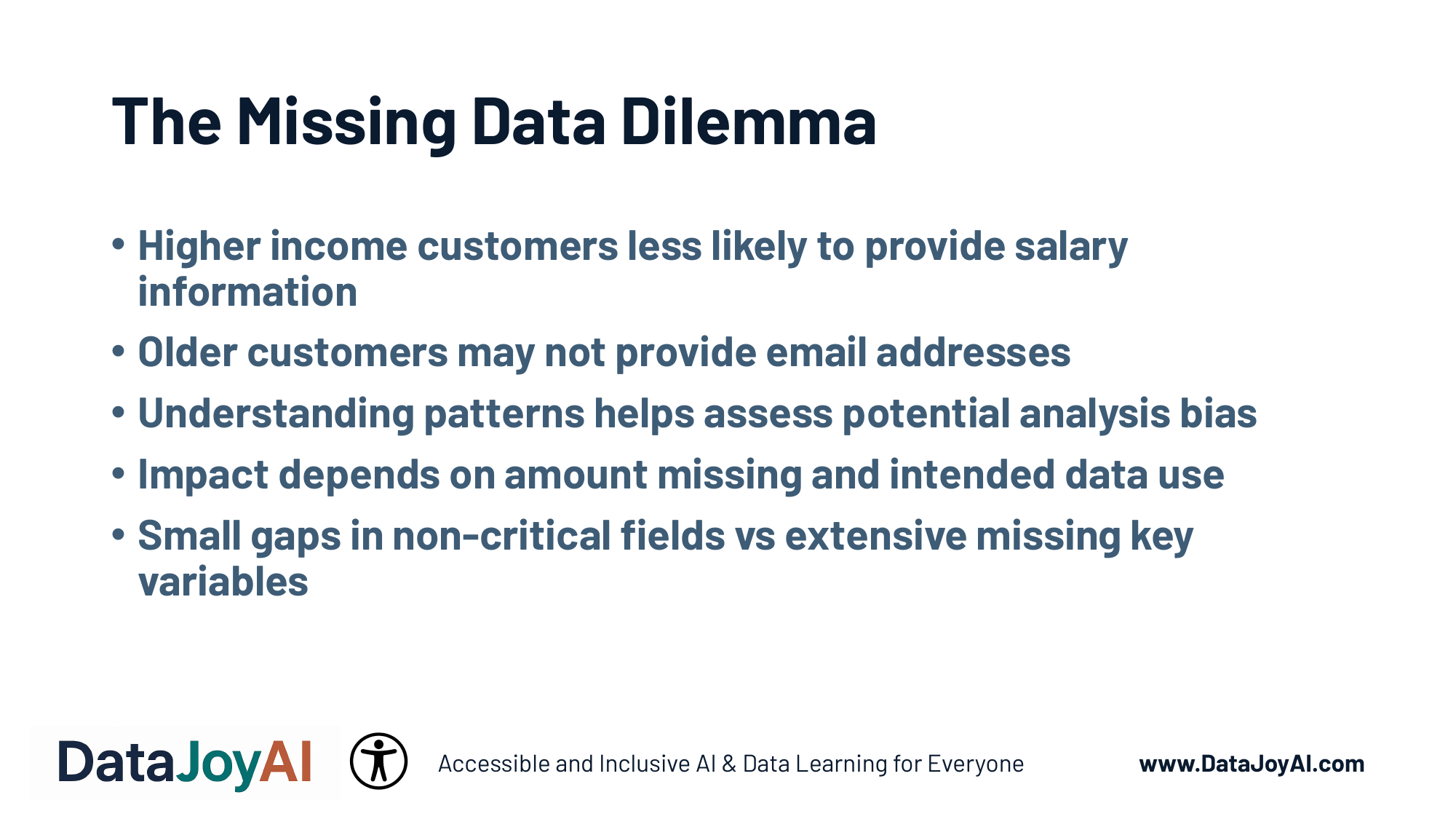

# The Missing Data Dilemma
Higher income customers less likely to provide salary information
Older customers may not provide email addresses
Understanding patterns helps assess potential analysis bias
Impact depends on amount missing and intended data use
Small gaps in non-critical fields vs extensive missing key variables